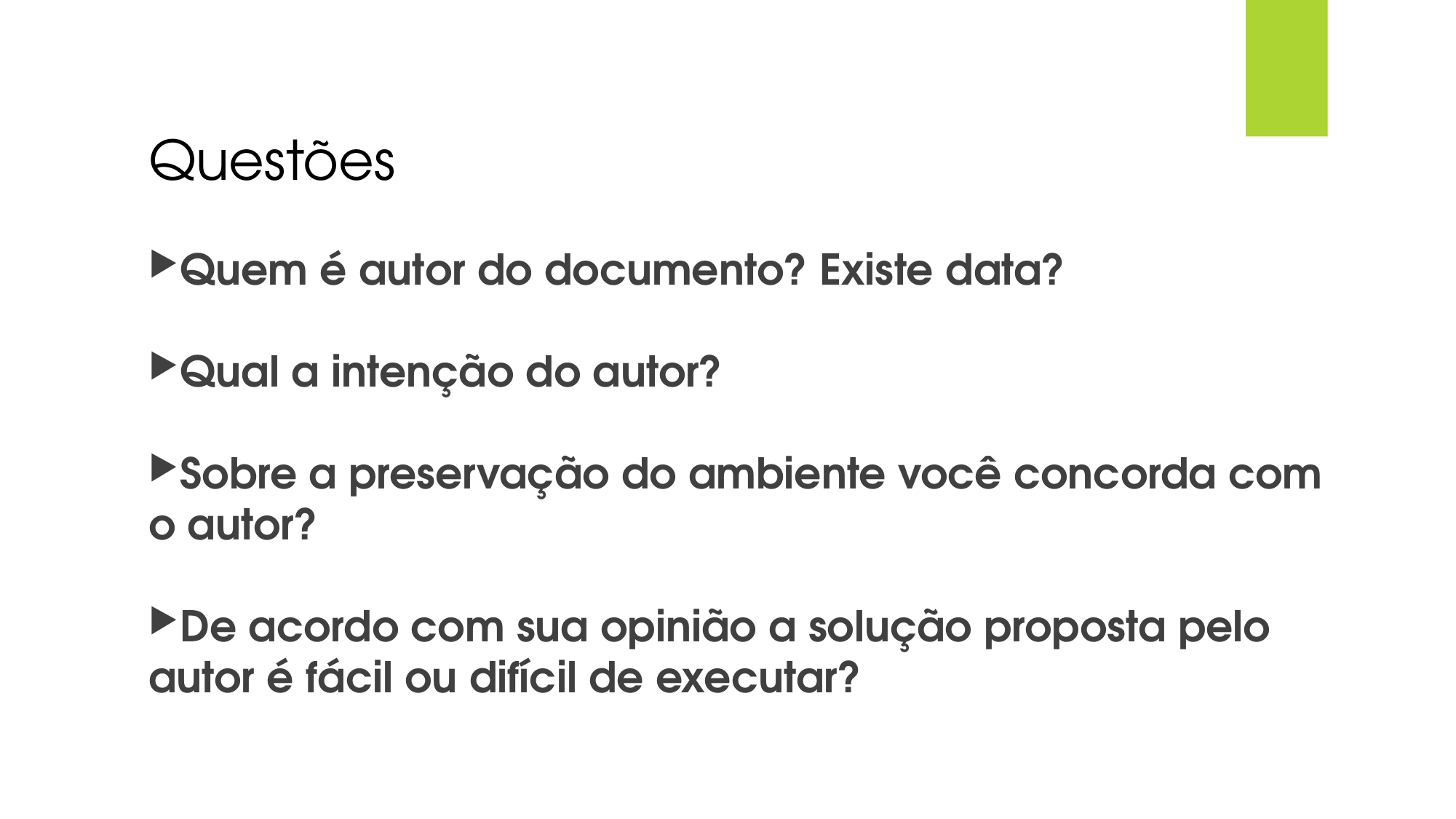

Questões
Quem é autor do documento? Existe data?

Qual a intenção do autor?

Sobre a preservação do ambiente você concorda com o autor?

De acordo com sua opinião a solução proposta pelo autor é fácil ou difícil de executar?